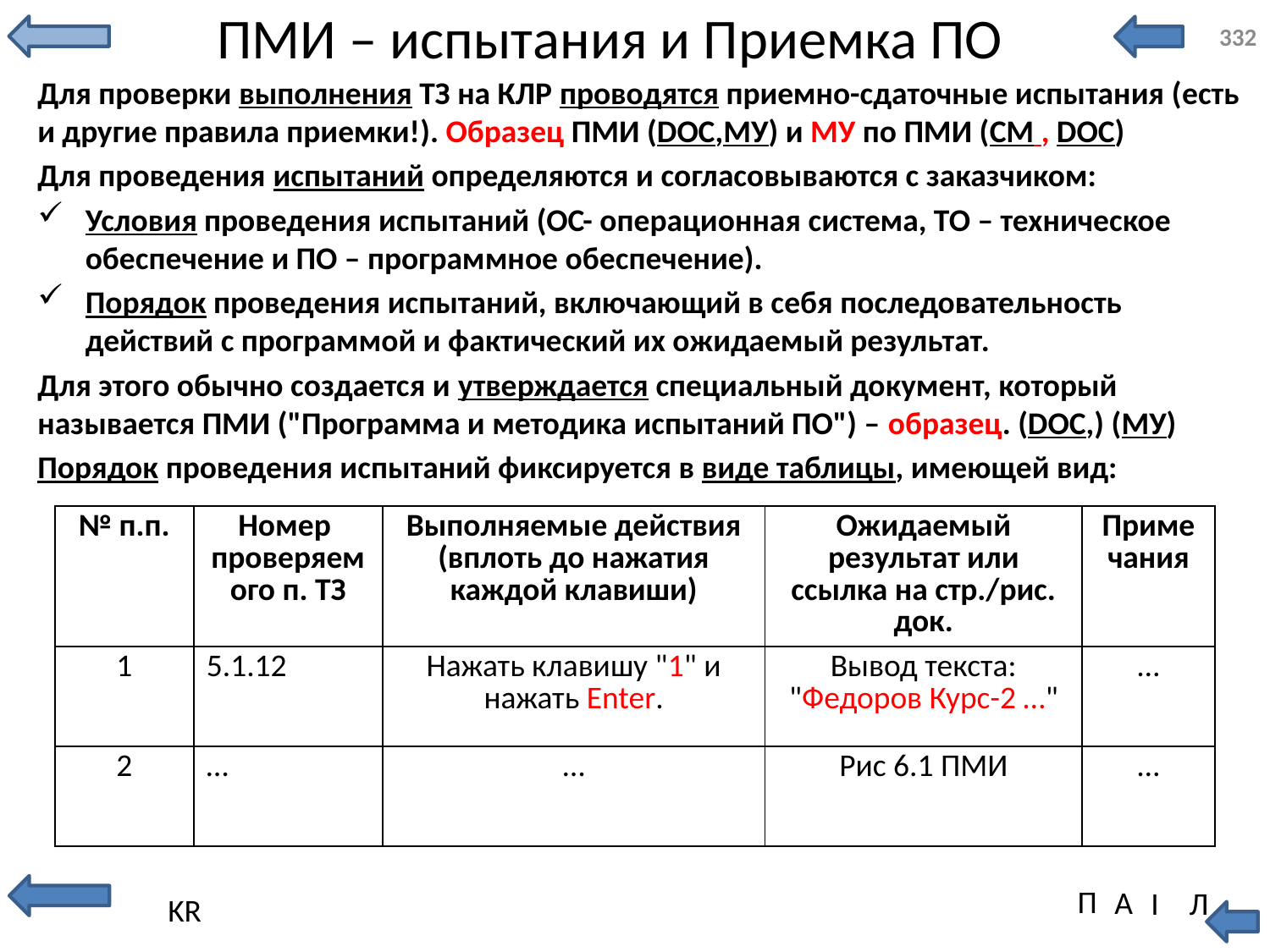

# ПМИ – испытания и Приемка ПО
Для проверки выполнения ТЗ на КЛР проводятся приемно-сдаточные испытания (есть и другие правила приемки!). Образец ПМИ (DOC,МУ) и МУ по ПМИ (СМ , DOC)
Для проведения испытаний определяются и согласовываются с заказчиком:
Условия проведения испытаний (ОС- операционная система, ТО – техническое обеспечение и ПО – программное обеспечение).
Порядок проведения испытаний, включающий в себя последовательность действий с программой и фактический их ожидаемый результат.
Для этого обычно создается и утверждается специальный документ, который называется ПМИ ("Программа и методика испытаний ПО") – образец. (DOC,) (МУ)
Порядок проведения испытаний фиксируется в виде таблицы, имеющей вид:

| № п.п. | Номер проверяемого п. ТЗ | Выполняемые действия (вплоть до нажатия каждой клавиши) | Ожидаемый результат или ссылка на стр./рис. док. | Примечания |
| --- | --- | --- | --- | --- |
| 1 | 5.1.12 | Нажать клавишу "1" и нажать Enter. | Вывод текста: "Федоров Курс-2 …" | … |
| 2 | … | … | Рис 6.1 ПМИ | … |